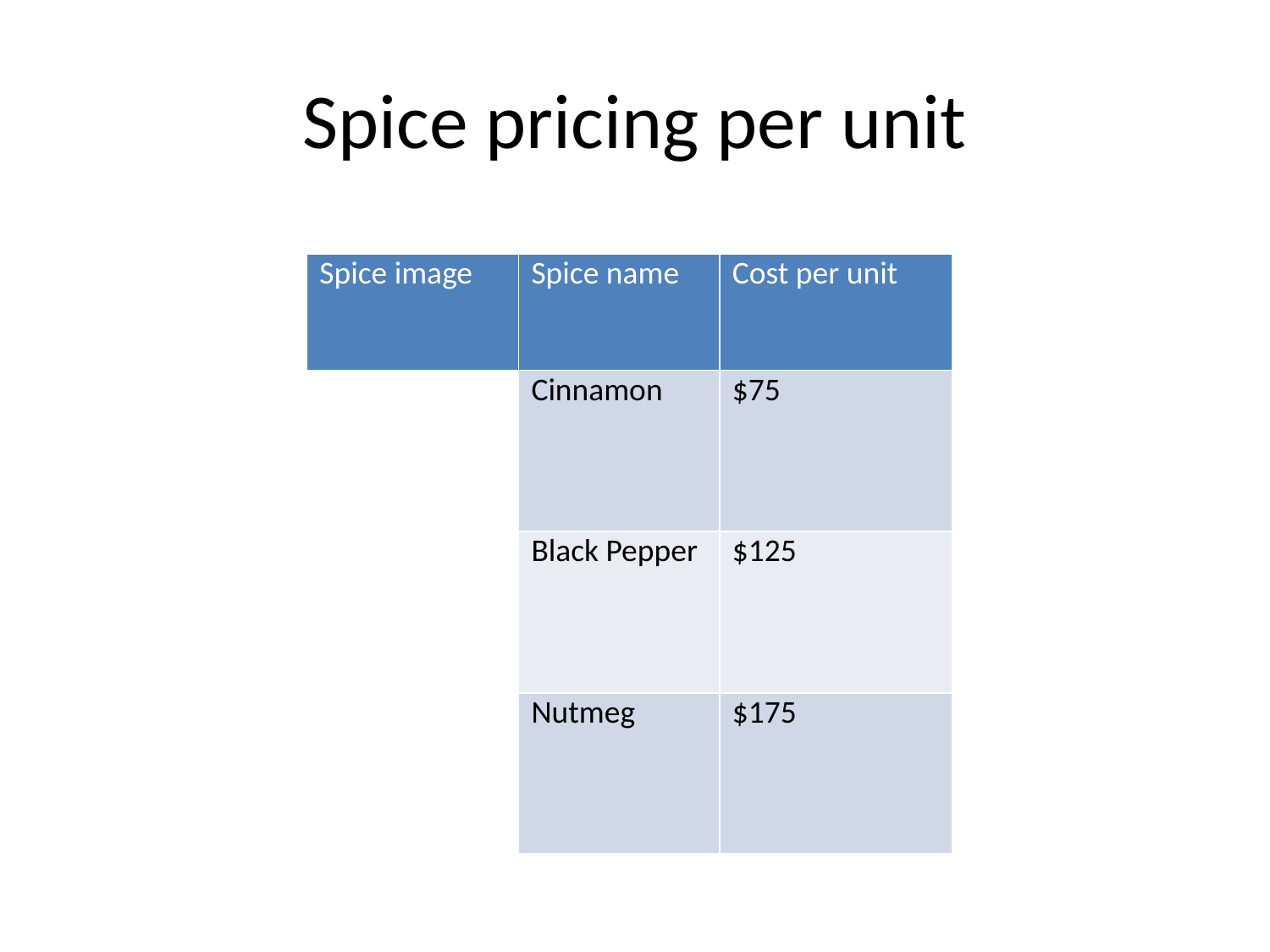

# Spice pricing per unit
| Spice image | Spice name | Cost per unit |
| --- | --- | --- |
|  | Cinnamon | $75 |
|  | Black Pepper | $125 |
|  | Nutmeg | $175 |